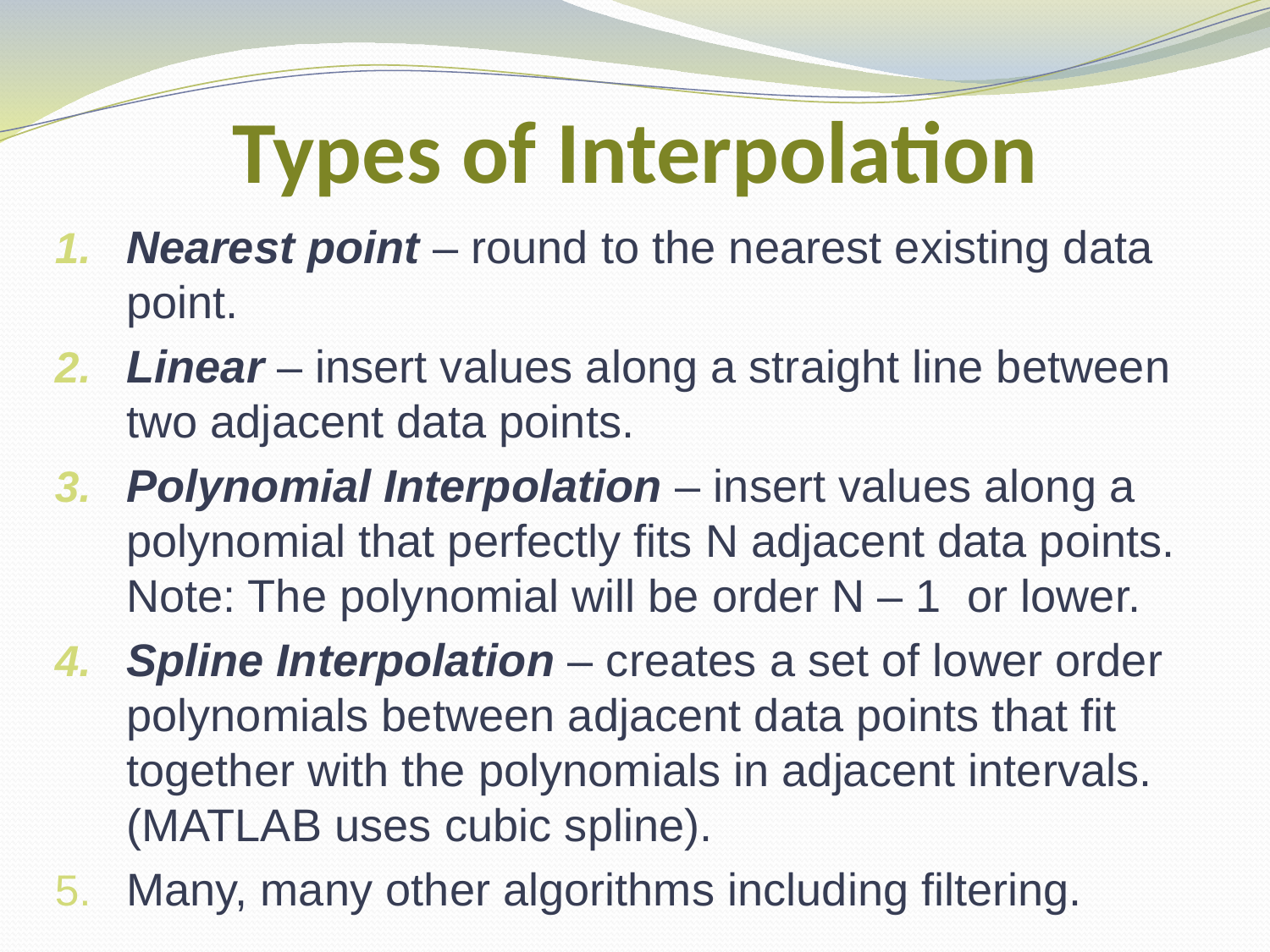

# Types of Interpolation
Nearest point – round to the nearest existing data point.
Linear – insert values along a straight line between two adjacent data points.
Polynomial Interpolation – insert values along a polynomial that perfectly fits N adjacent data points.  Note: The polynomial will be order N – 1  or lower.
Spline Interpolation – creates a set of lower order polynomials between adjacent data points that fit together with the polynomials in adjacent intervals.  (MATLAB uses cubic spline).
Many, many other algorithms including filtering.